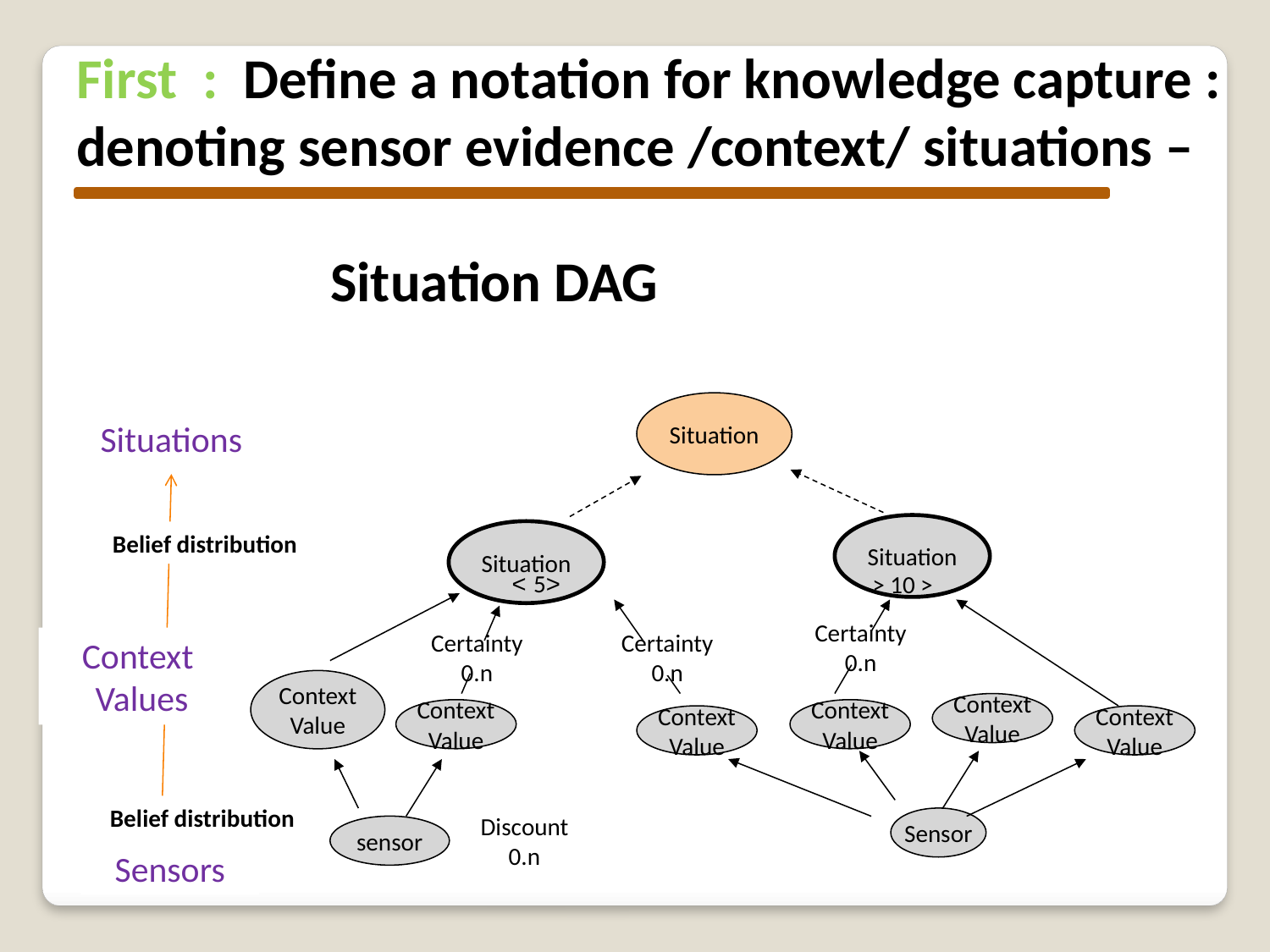

First  :  Define a notation for knowledge capture : denoting sensor evidence /context/ situations –

		Situation DAG

Situation
Situations

Situation
Situation
Belief distribution
< 5>
> 10 >

Certainty
0.n
Context
Values
Certainty
0.n
Certainty
0.n
Context
Value
Context
Value
Context
Value
Context
Value
Context
Value
Context
Value

Belief distribution
Sensor
sensor
Discount
0.n
Sensors